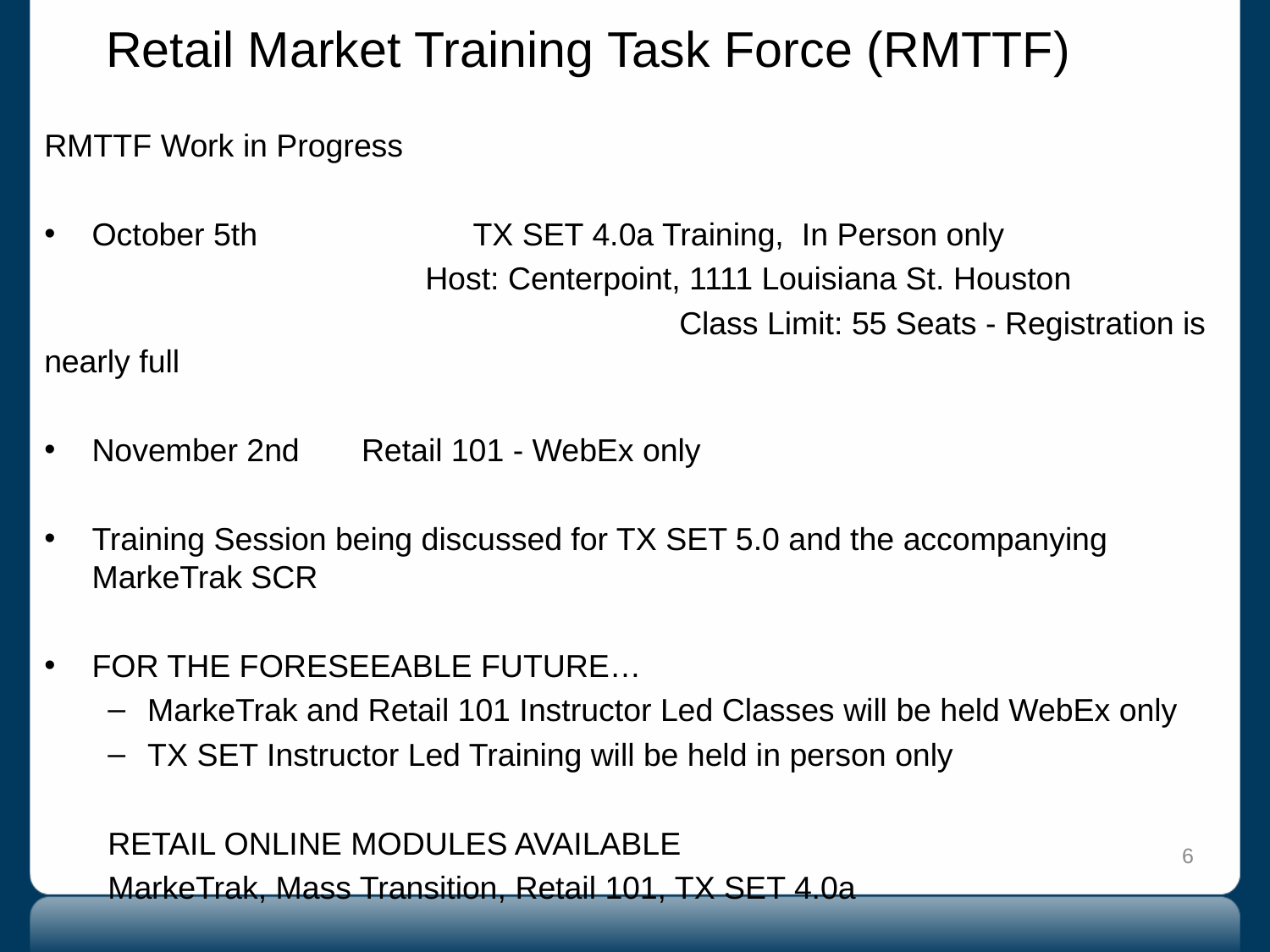

# Retail Market Training Task Force (RMTTF)
RMTTF Work in Progress

October 5th  		TX SET 4.0a Training,  In Person only
                                 	Host: Centerpoint, 1111 Louisiana St. Houston
					Class Limit: 55 Seats - Registration is nearly full

November 2nd       Retail 101 - WebEx only

Training Session being discussed for TX SET 5.0 and the accompanying MarkeTrak SCR

FOR THE FORESEEABLE FUTURE…
MarkeTrak and Retail 101 Instructor Led Classes will be held WebEx only
TX SET Instructor Led Training will be held in person only

RETAIL ONLINE MODULES AVAILABLE
MarkeTrak, Mass Transition, Retail 101, TX SET 4.0a
6